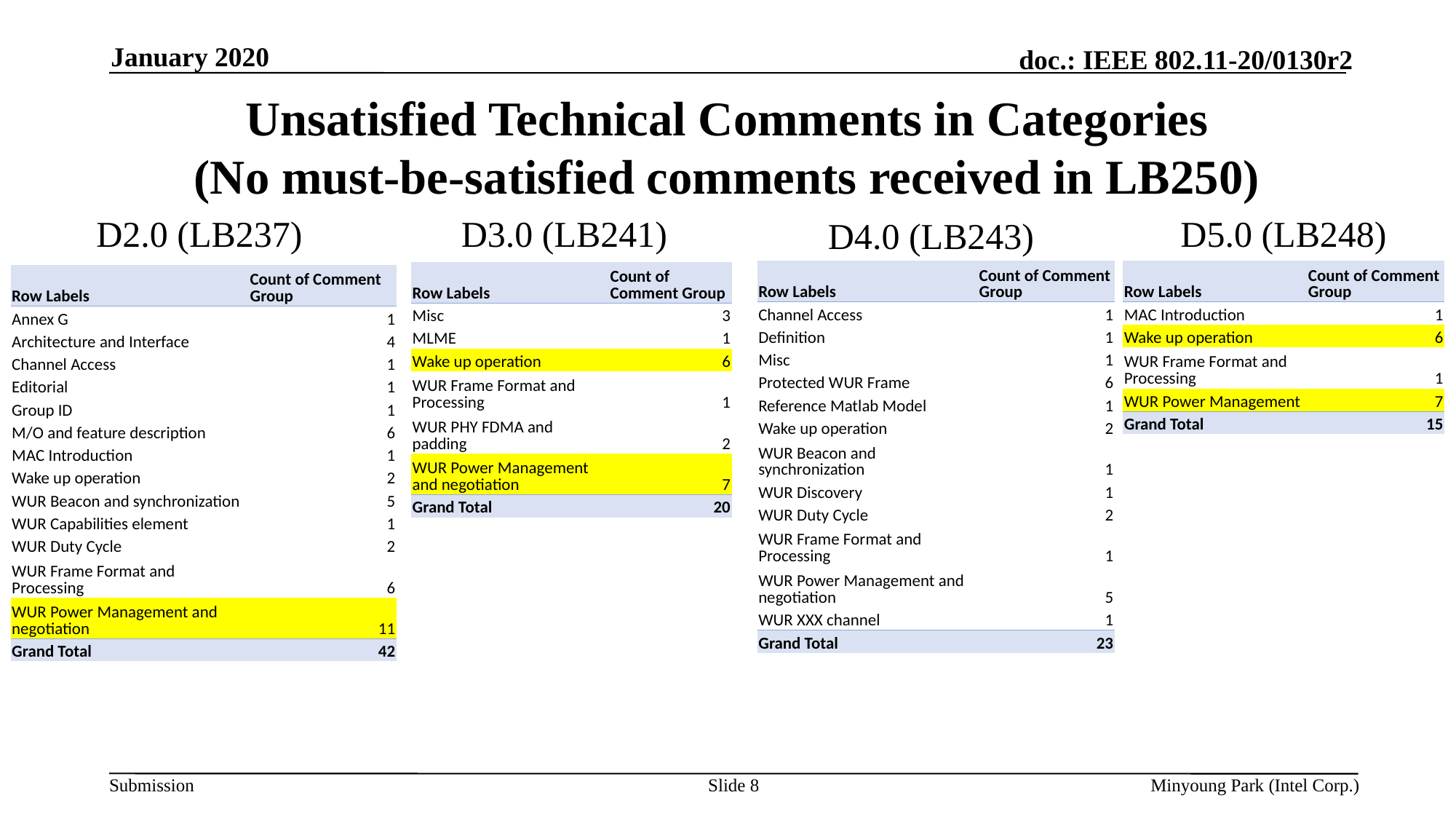

January 2020
# Unsatisfied Technical Comments in Categories (No must-be-satisfied comments received in LB250)
D5.0 (LB248)
D3.0 (LB241)
D2.0 (LB237)
D4.0 (LB243)
| Row Labels | Count of Comment Group |
| --- | --- |
| Channel Access | 1 |
| Definition | 1 |
| Misc | 1 |
| Protected WUR Frame | 6 |
| Reference Matlab Model | 1 |
| Wake up operation | 2 |
| WUR Beacon and synchronization | 1 |
| WUR Discovery | 1 |
| WUR Duty Cycle | 2 |
| WUR Frame Format and Processing | 1 |
| WUR Power Management and negotiation | 5 |
| WUR XXX channel | 1 |
| Grand Total | 23 |
| Row Labels | Count of Comment Group |
| --- | --- |
| MAC Introduction | 1 |
| Wake up operation | 6 |
| WUR Frame Format and Processing | 1 |
| WUR Power Management | 7 |
| Grand Total | 15 |
| Row Labels | Count of Comment Group |
| --- | --- |
| Misc | 3 |
| MLME | 1 |
| Wake up operation | 6 |
| WUR Frame Format and Processing | 1 |
| WUR PHY FDMA and padding | 2 |
| WUR Power Management and negotiation | 7 |
| Grand Total | 20 |
| Row Labels | Count of Comment Group |
| --- | --- |
| Annex G | 1 |
| Architecture and Interface | 4 |
| Channel Access | 1 |
| Editorial | 1 |
| Group ID | 1 |
| M/O and feature description | 6 |
| MAC Introduction | 1 |
| Wake up operation | 2 |
| WUR Beacon and synchronization | 5 |
| WUR Capabilities element | 1 |
| WUR Duty Cycle | 2 |
| WUR Frame Format and Processing | 6 |
| WUR Power Management and negotiation | 11 |
| Grand Total | 42 |
Slide 8
Minyoung Park (Intel Corp.)